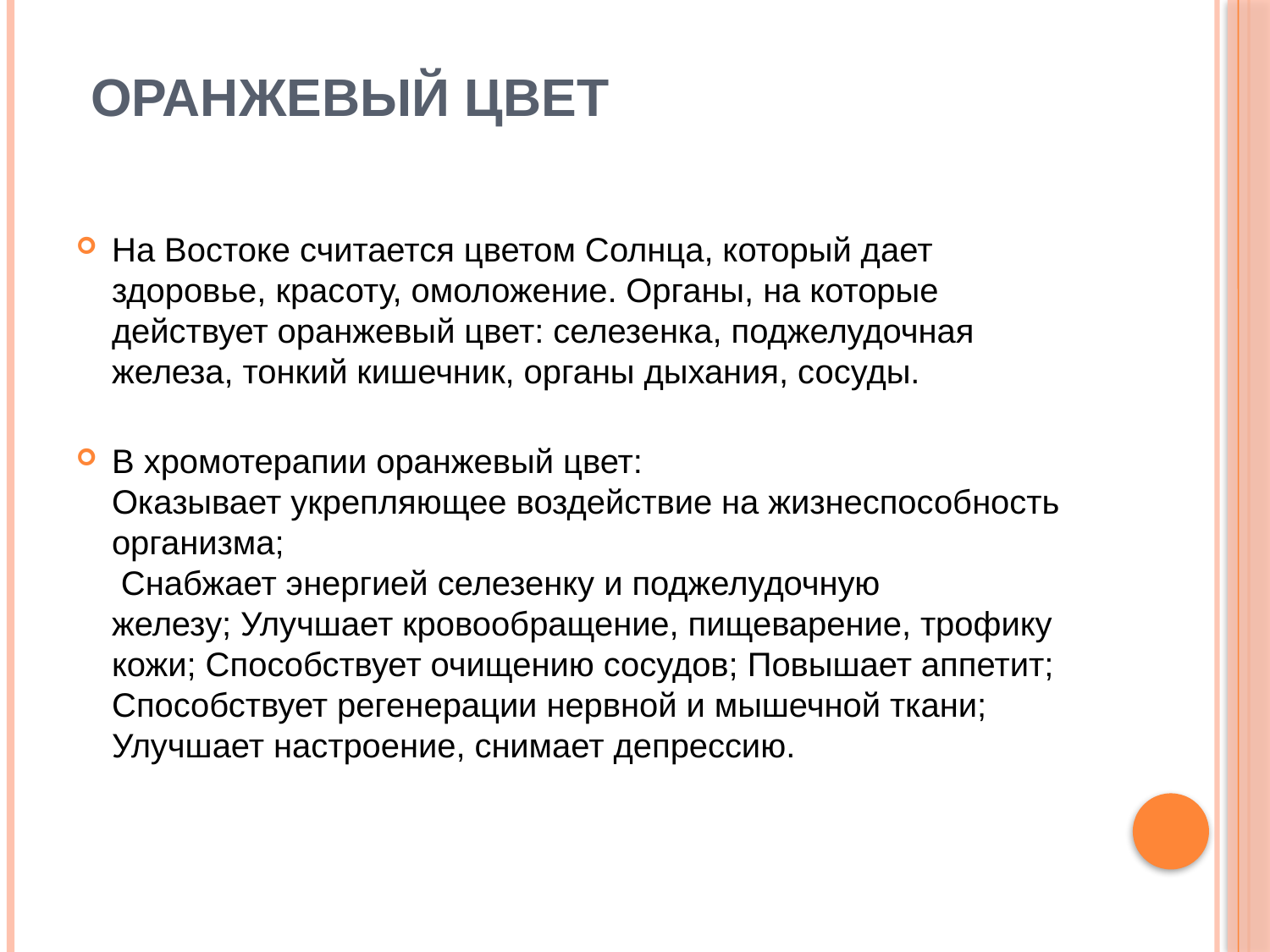

# Оранжевый цвет
На Востоке считается цветом Солнца, который дает здоровье, красоту, омоложение. Органы, на которые действует оранжевый цвет: селезенка, поджелудочная железа, тонкий кишечник, органы дыхания, сосуды.
В хромотерапии оранжевый цвет:
Оказывает укрепляющее воздействие на жизнеспособность организма;
 Снабжает энергией селезенку и поджелудочную
железу; Улучшает кровообращение, пищеварение, трофику кожи; Способствует очищению сосудов; Повышает аппетит;  Способствует регенерации нервной и мышечной ткани; Улучшает настроение, снимает депрессию.